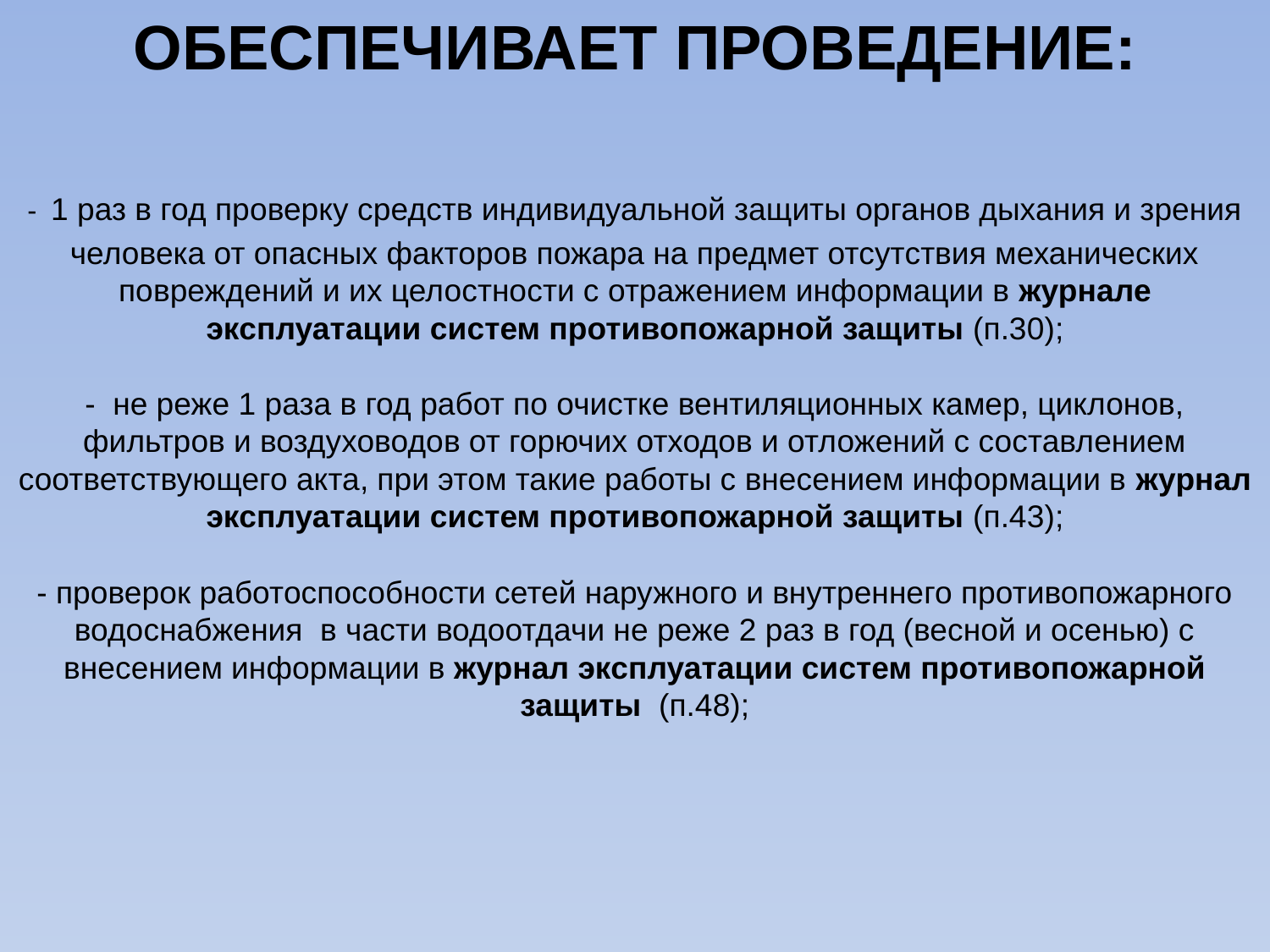

# ОБЕСПЕЧИВАЕТ ПРОВЕДЕНИЕ: - 1 раз в год проверку средств индивидуальной защиты органов дыхания и зрения человека от опасных факторов пожара на предмет отсутствия механических повреждений и их целостности с отражением информации в журнале эксплуатации систем противопожарной защиты (п.30); -  не реже 1 раза в год работ по очистке вентиляционных камер, циклонов, фильтров и воздуховодов от горючих отходов и отложений с составлением соответствующего акта, при этом такие работы с внесением информации в журнал эксплуатации систем противопожарной защиты (п.43); - проверок работоспособности сетей наружного и внутреннего противопожарного водоснабжения  в части водоотдачи не реже 2 раз в год (весной и осенью) с внесением информации в журнал эксплуатации систем противопожарной защиты  (п.48);